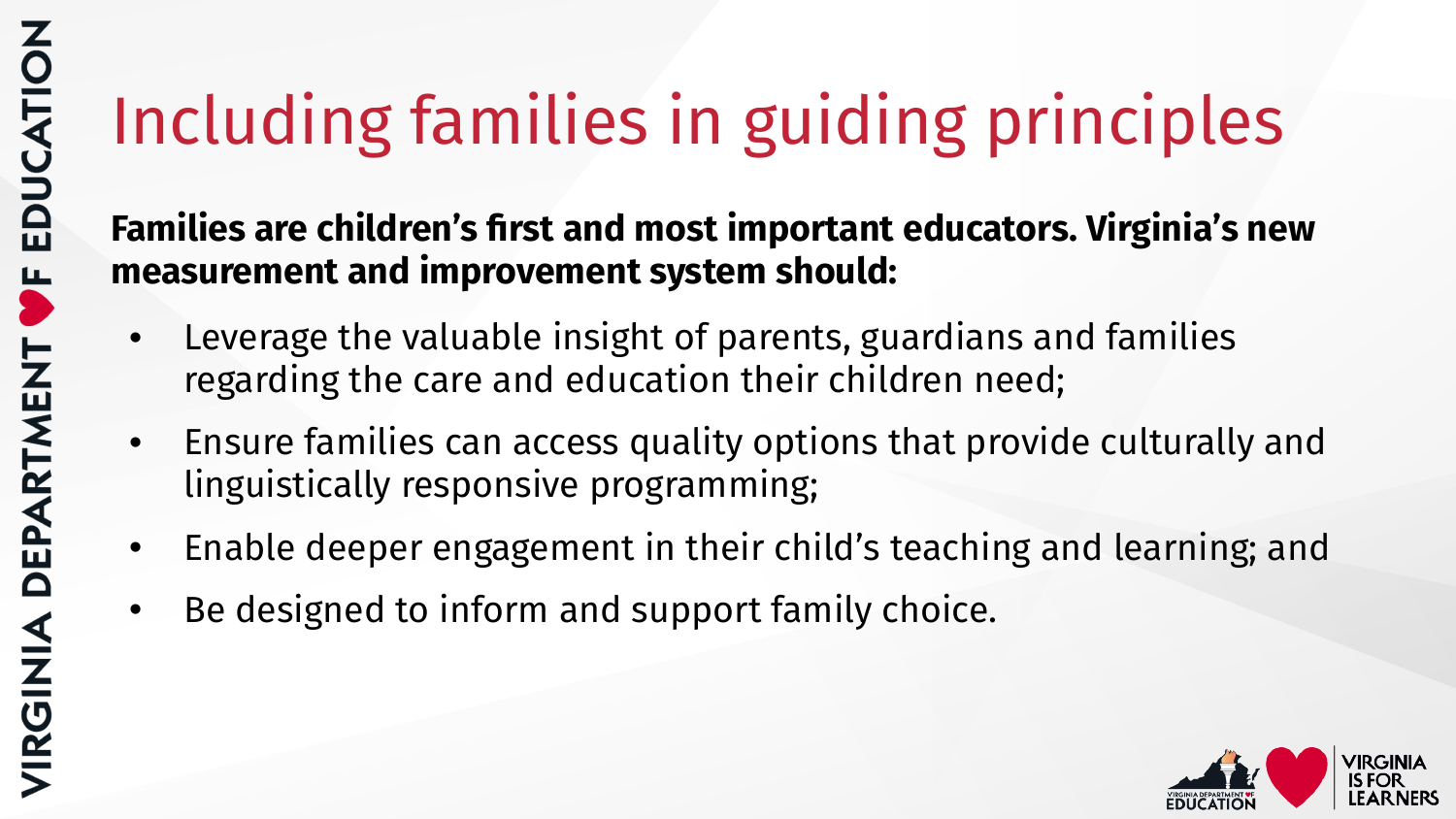

# Including families in guiding principles
Families are children’s first and most important educators. Virginia’s new measurement and improvement system should:
Leverage the valuable insight of parents, guardians and families regarding the care and education their children need;
Ensure families can access quality options that provide culturally and linguistically responsive programming;
Enable deeper engagement in their child’s teaching and learning; and
Be designed to inform and support family choice.